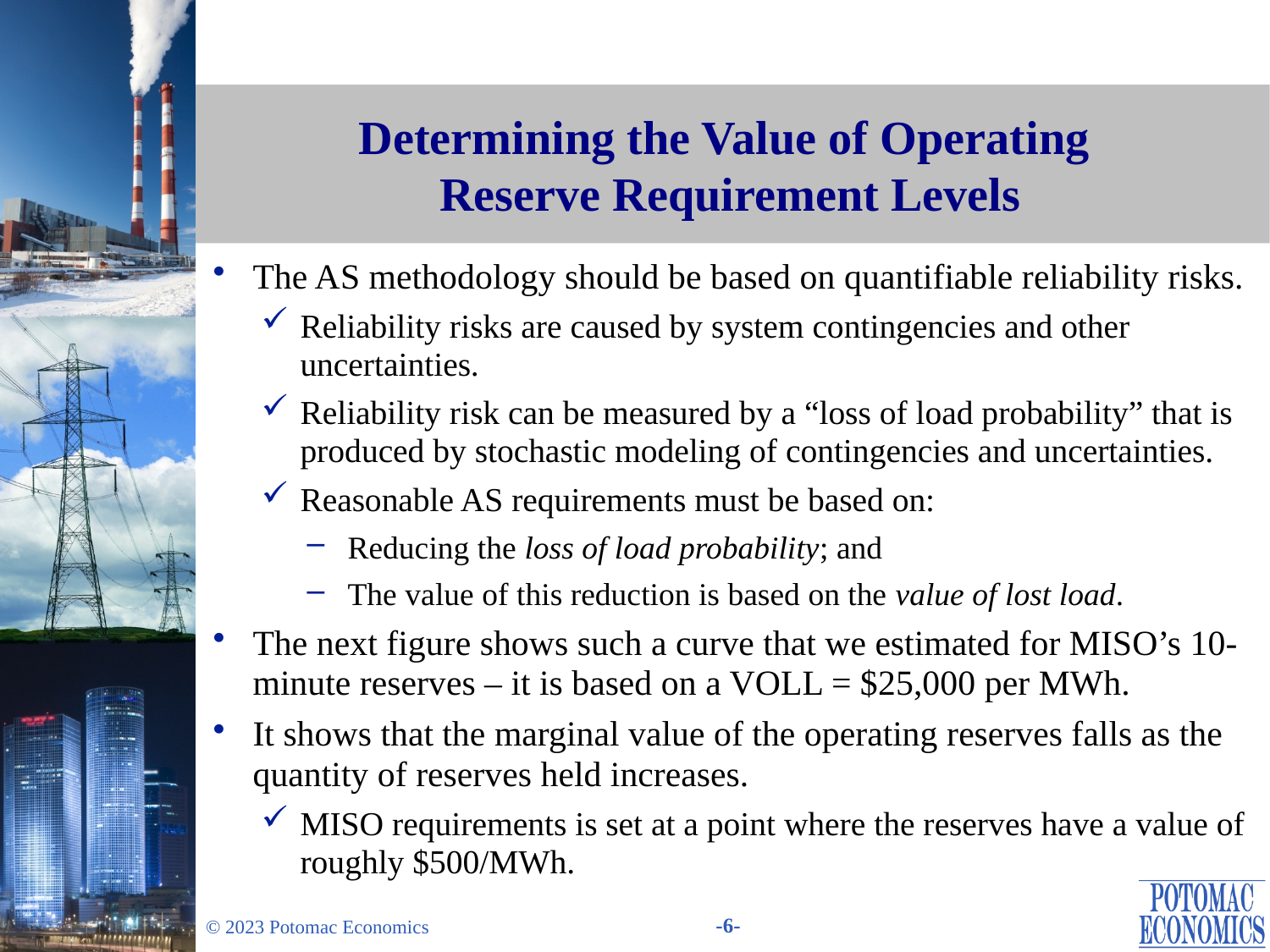

# Determining the Value of Operating Reserve Requirement Levels
The AS methodology should be based on quantifiable reliability risks.
Reliability risks are caused by system contingencies and other uncertainties.
Reliability risk can be measured by a “loss of load probability” that is produced by stochastic modeling of contingencies and uncertainties.
Reasonable AS requirements must be based on:
Reducing the loss of load probability; and
The value of this reduction is based on the value of lost load.
The next figure shows such a curve that we estimated for MISO’s 10-minute reserves – it is based on a VOLL = $25,000 per MWh.
It shows that the marginal value of the operating reserves falls as the quantity of reserves held increases.
MISO requirements is set at a point where the reserves have a value of roughly $500/MWh.